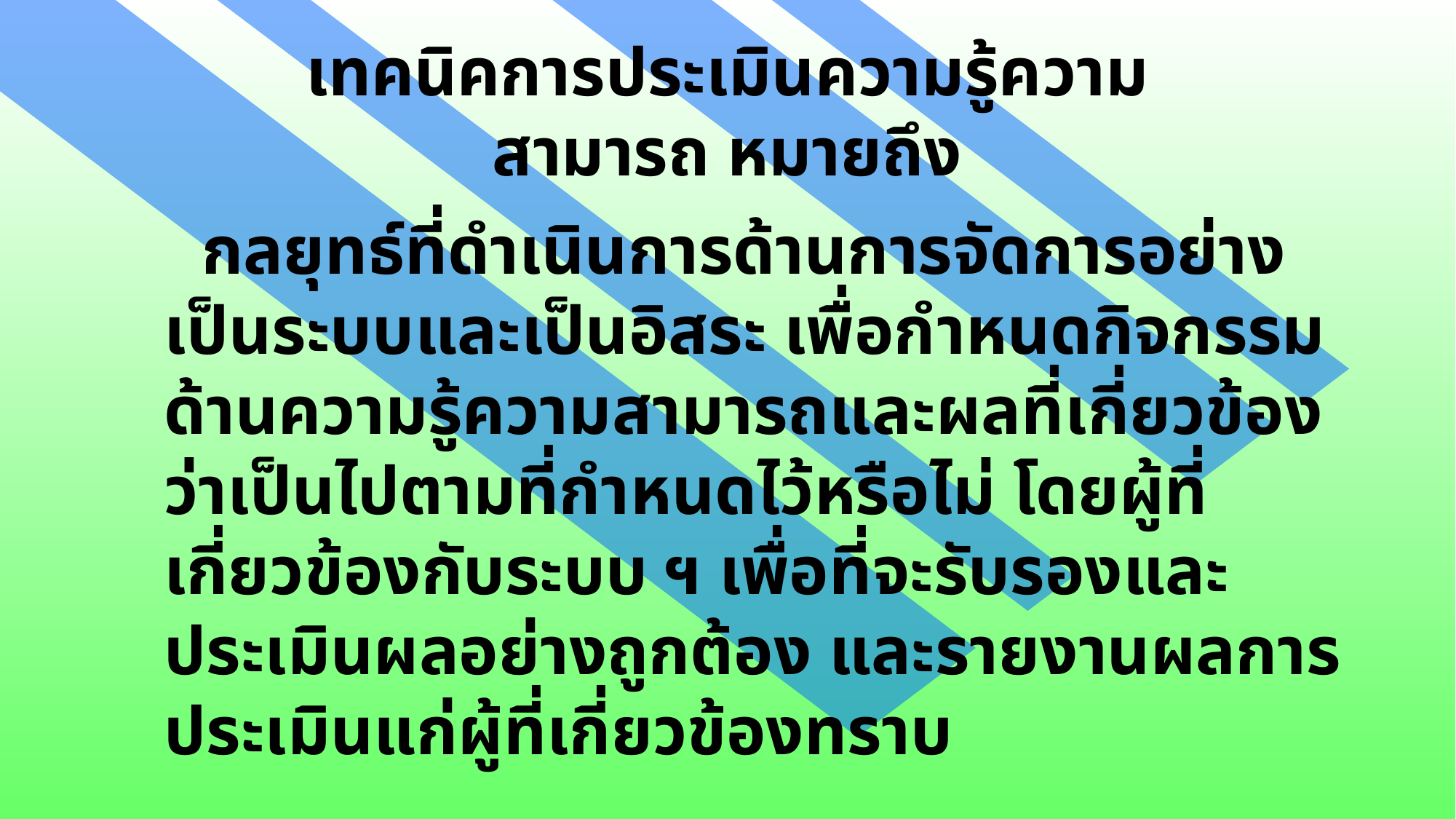

# เทคนิคการประเมินความรู้ความสามารถ หมายถึง
   กลยุทธ์ที่ดำเนินการด้านการจัดการอย่างเป็นระบบและเป็นอิสระ เพื่อกำหนดกิจกรรมด้านความรู้ความสามารถและผลที่เกี่ยวข้องว่าเป็นไปตามที่กำหนดไว้หรือไม่ โดยผู้ที่เกี่ยวข้องกับระบบ ฯ เพื่อที่จะรับรองและประเมินผลอย่างถูกต้อง และรายงานผลการประเมินแก่ผู้ที่เกี่ยวข้องทราบ